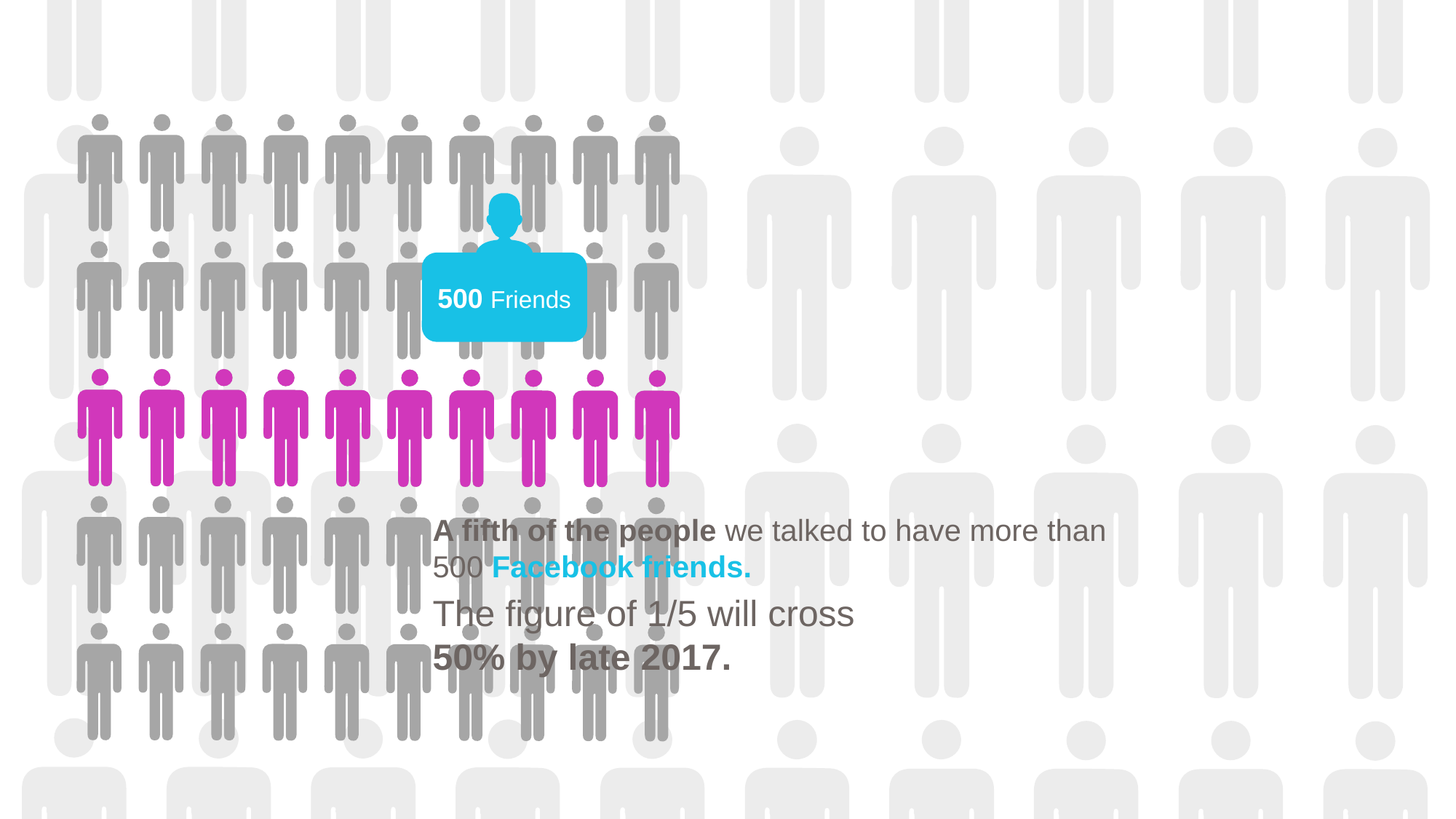

500 Friends

A fifth of the people we talked to have more than
500 Facebook friends.
The figure of 1/5 will cross
50% by late 2017.